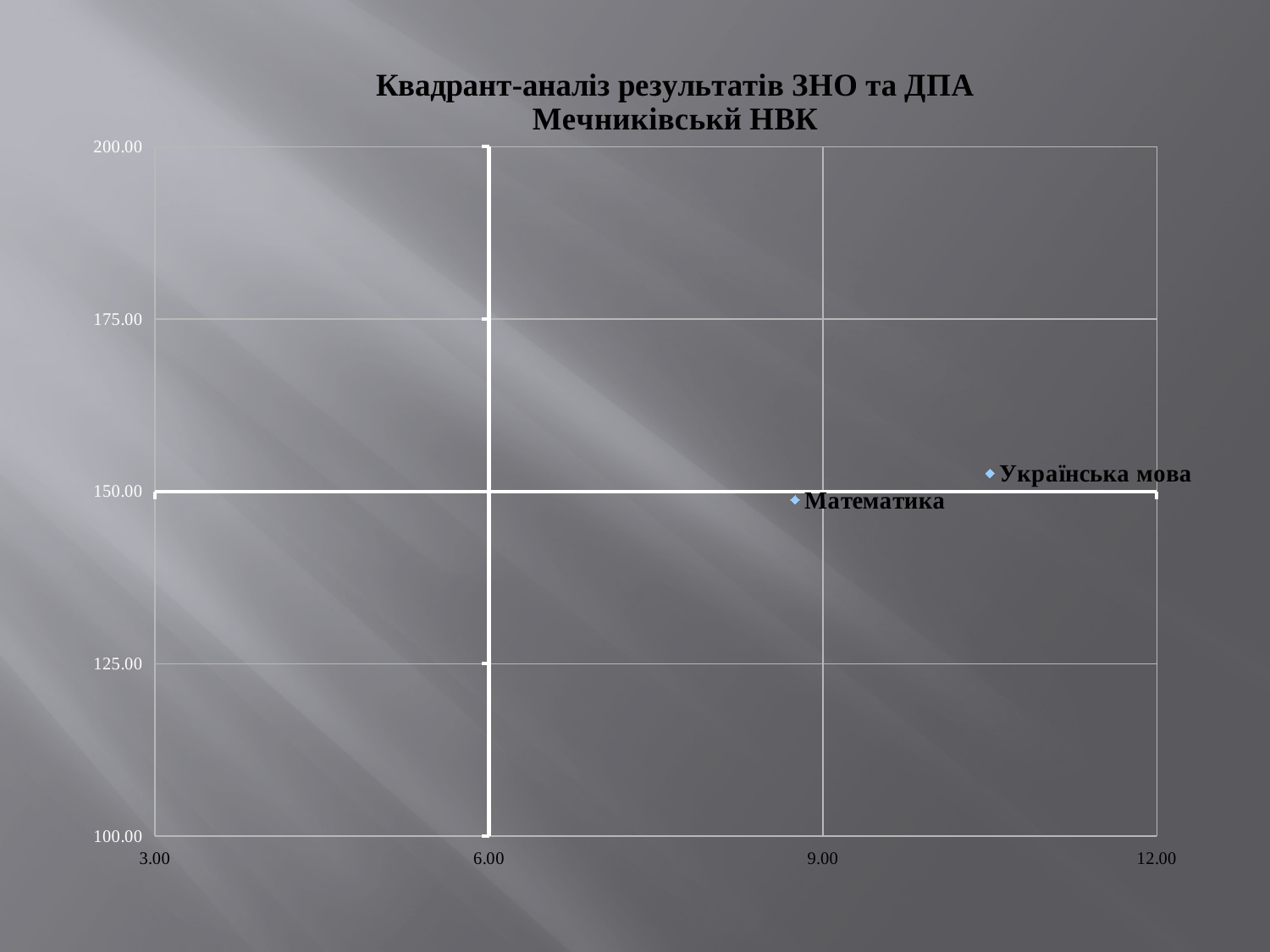

#

### Chart: Квадрант-аналіз результатів ЗНО та ДПА
Мечниківськй НВК

| Category |  |
|---|---|